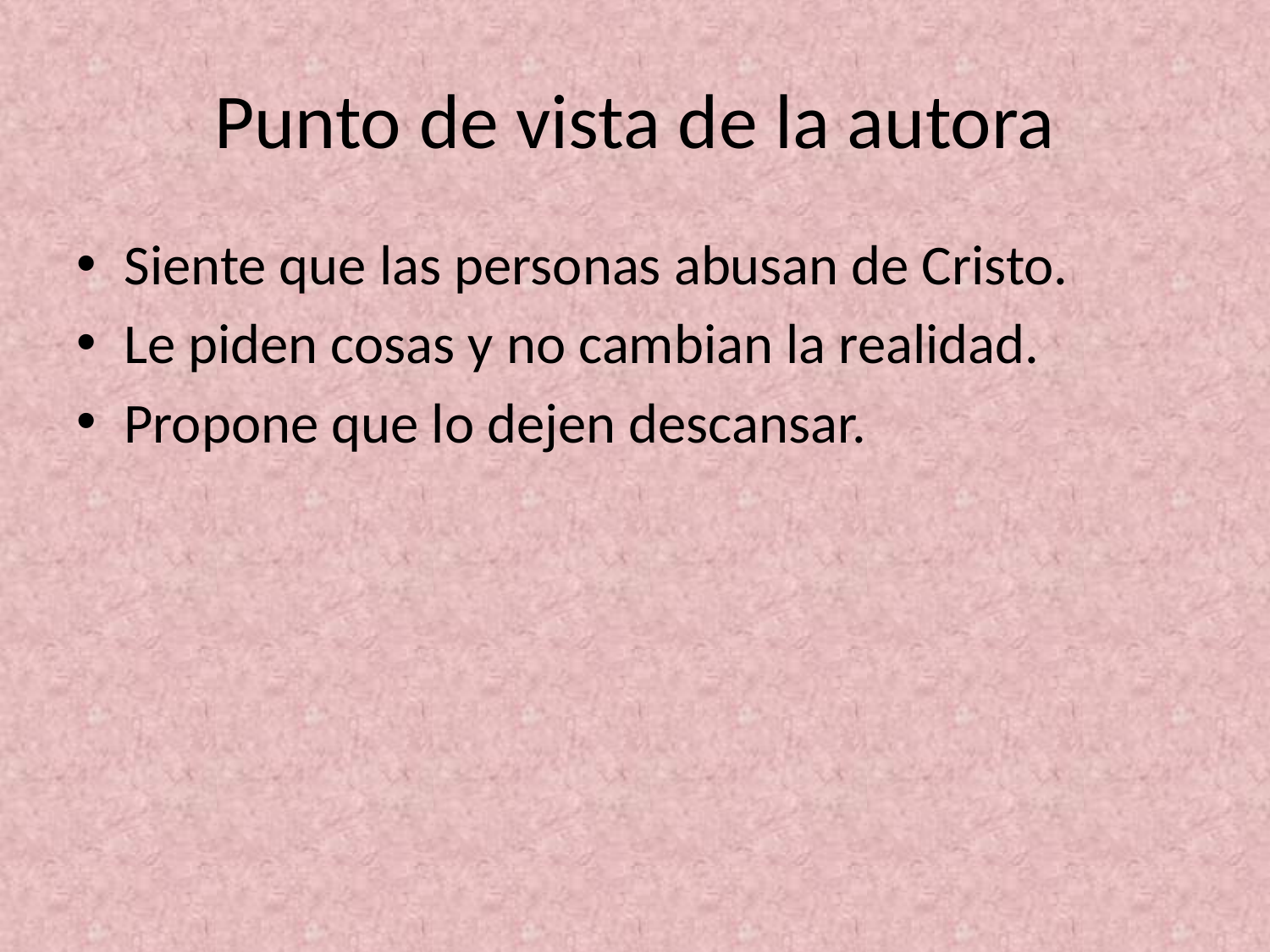

# Punto de vista de la autora
Siente que las personas abusan de Cristo.
Le piden cosas y no cambian la realidad.
Propone que lo dejen descansar.